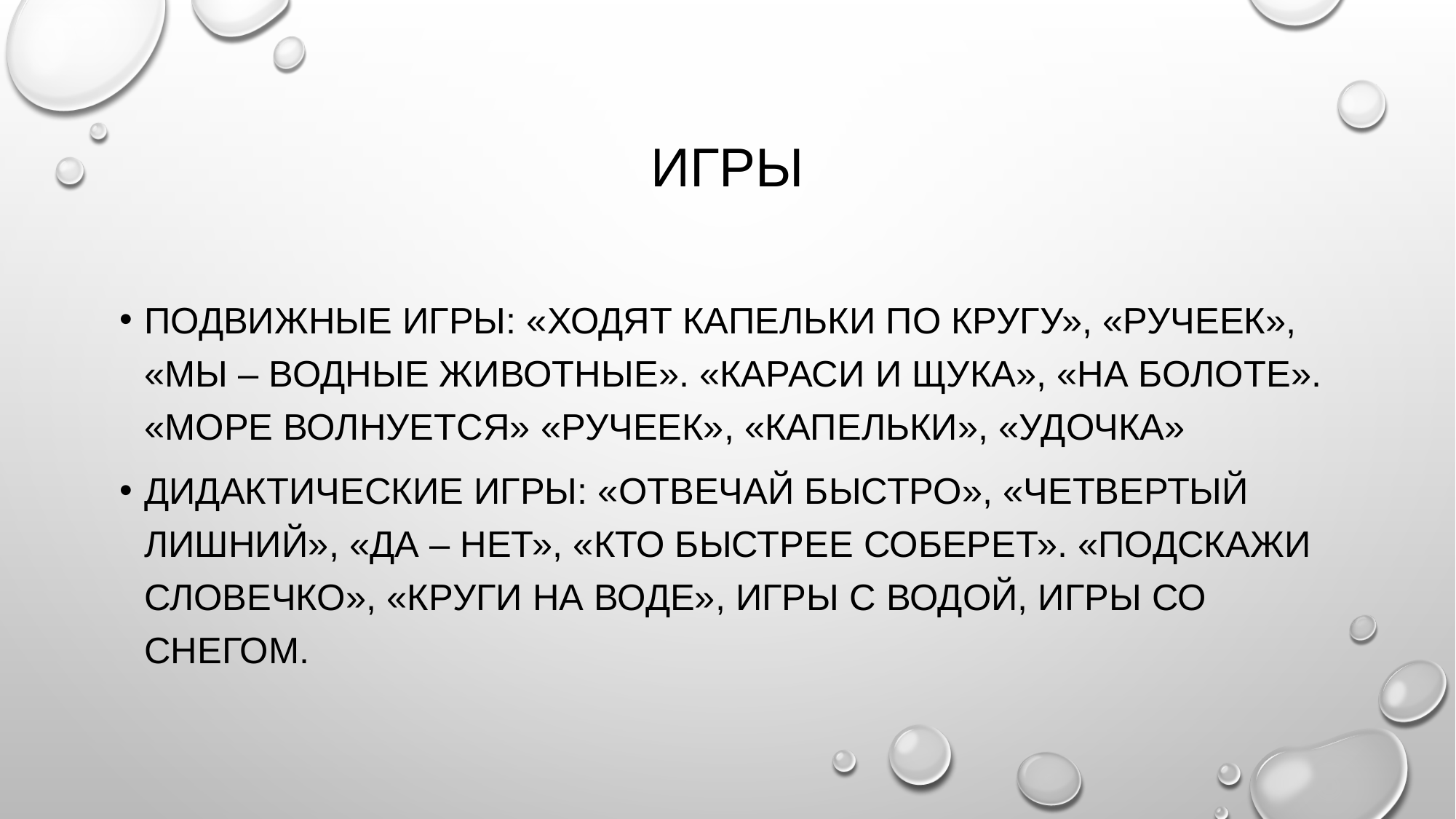

# игры
Подвижные игры: «Ходят капельки по кругу», «Ручеек», «Мы – водные животные». «Караси и щука», «На болоте». «Море волнуется» «Ручеек», «Капельки», «Удочка»
Дидактические игры: «Отвечай быстро», «Четвертый лишний», «Да – нет», «Кто быстрее соберет». «Подскажи словечко», «Круги на воде», игры с водой, игры со снегом.